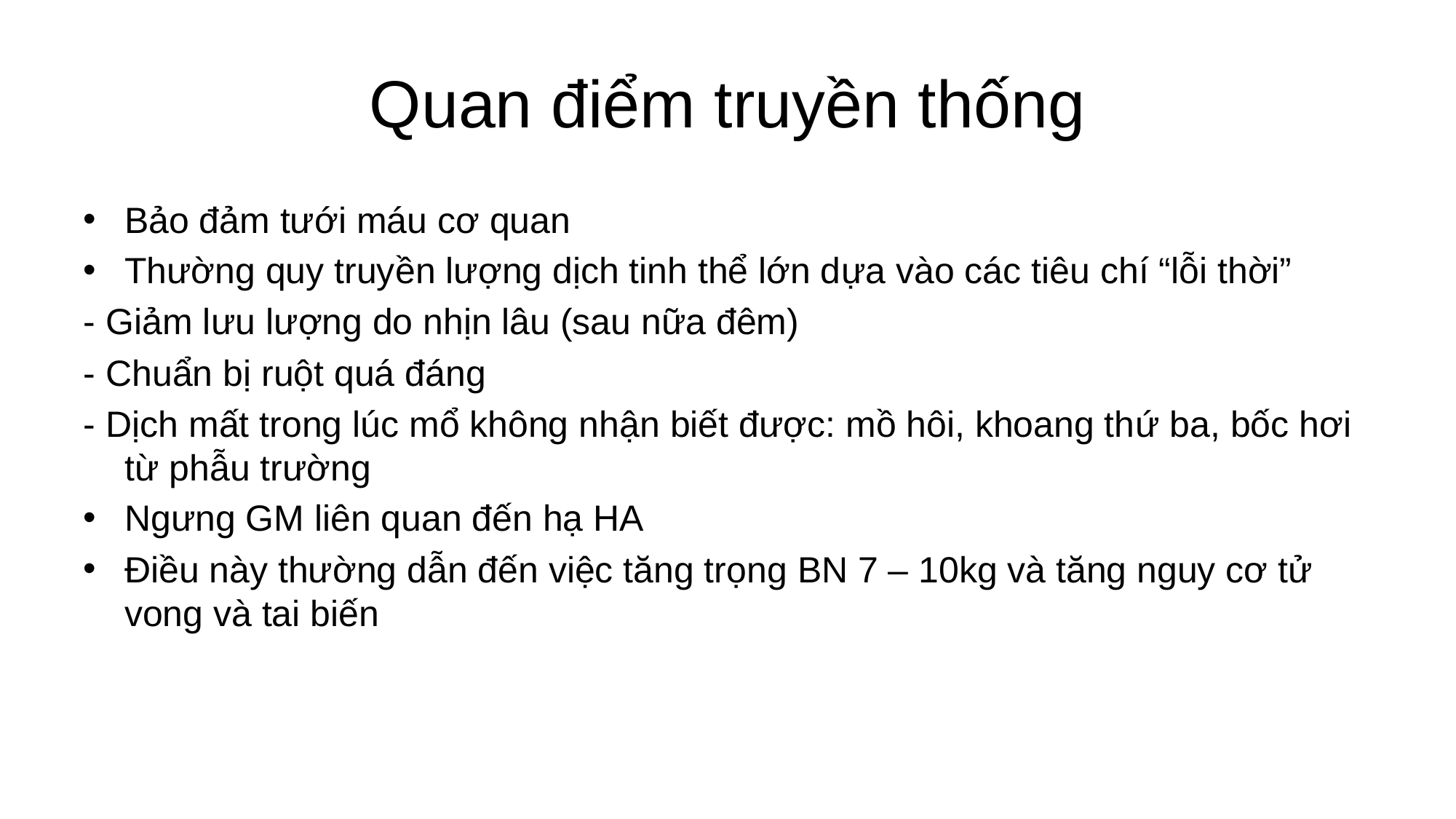

# Quan điểm truyền thống
Bảo đảm tưới máu cơ quan
Thường quy truyền lượng dịch tinh thể lớn dựa vào các tiêu chí “lỗi thời”
- Giảm lưu lượng do nhịn lâu (sau nữa đêm)
- Chuẩn bị ruột quá đáng
- Dịch mất trong lúc mổ không nhận biết được: mồ hôi, khoang thứ ba, bốc hơi từ phẫu trường
Ngưng GM liên quan đến hạ HA
Điều này thường dẫn đến việc tăng trọng BN 7 – 10kg và tăng nguy cơ tử vong và tai biến